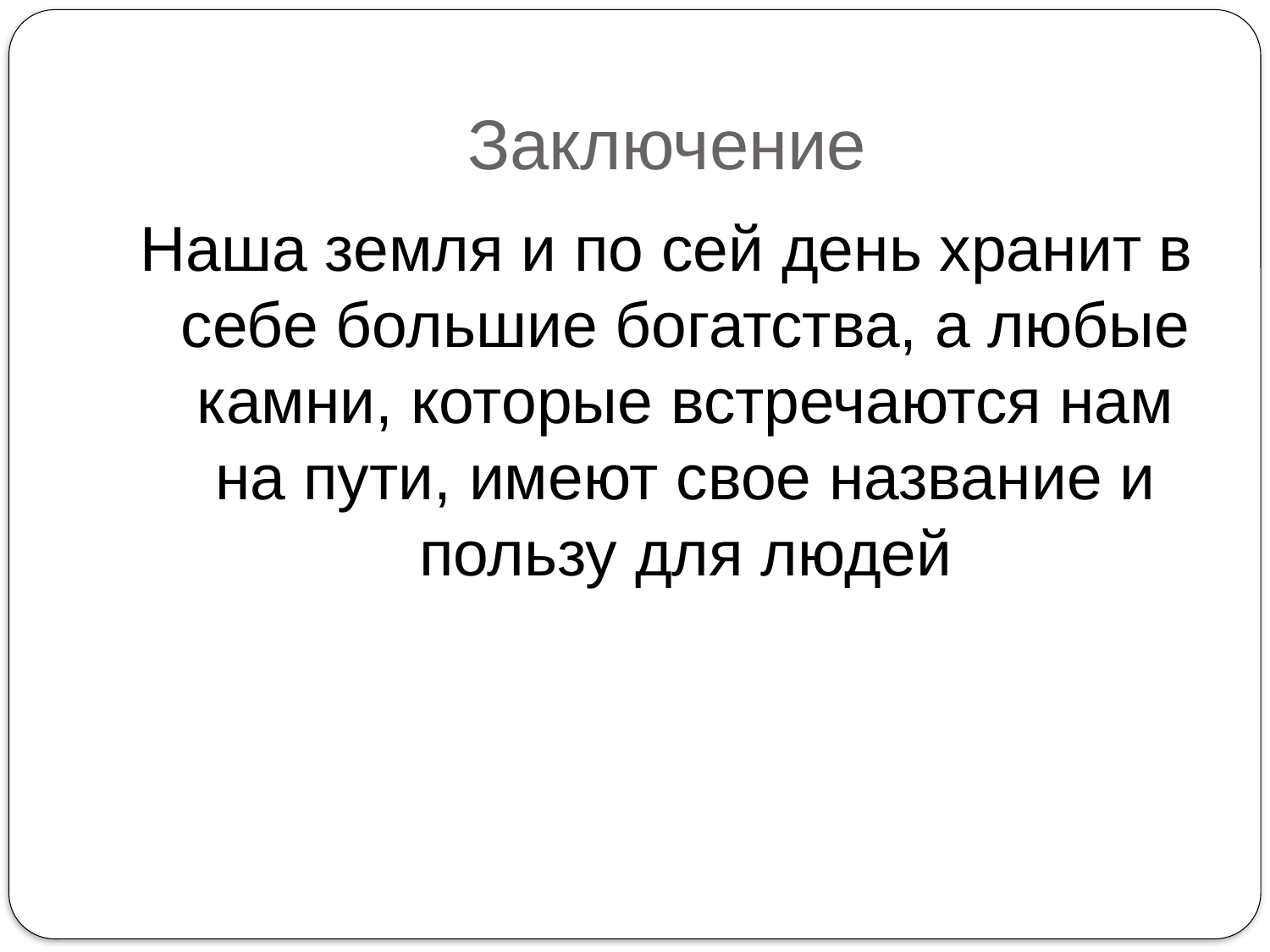

# Заключение
Наша земля и по сей день хранит в себе большие богатства, а любые камни, которые встречаются нам на пути, имеют свое название и пользу для людей